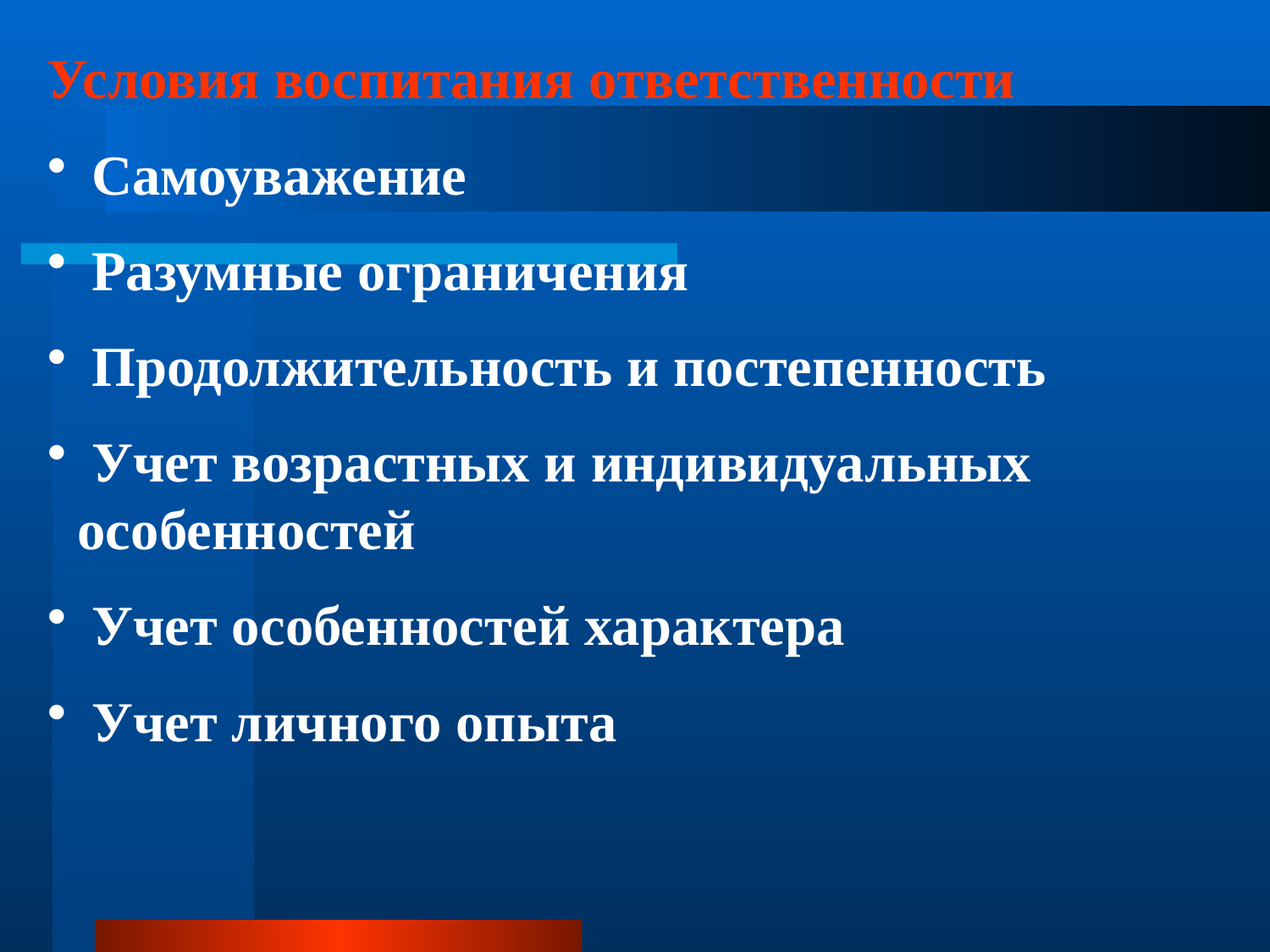

Условия воспитания ответственности
 Самоуважение
 Разумные ограничения
 Продолжительность и постепенность
 Учет возрастных и индивидуальных                особенностей
 Учет особенностей характера
 Учет личного опыта